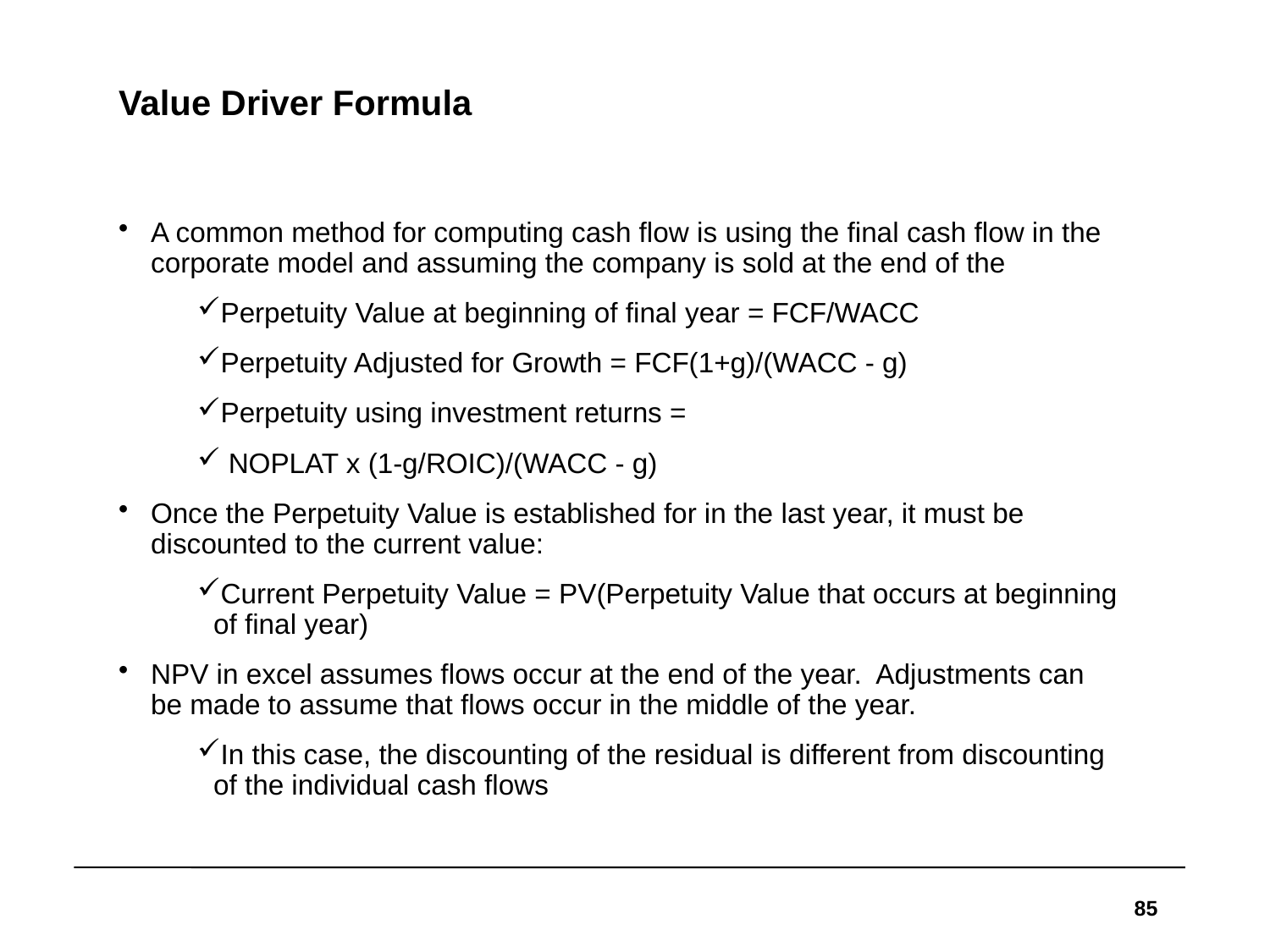

# Value Driver Formula
A common method for computing cash flow is using the final cash flow in the corporate model and assuming the company is sold at the end of the
Perpetuity Value at beginning of final year = FCF/WACC
Perpetuity Adjusted for Growth = FCF(1+g)/(WACC - g)
Perpetuity using investment returns =
 NOPLAT x (1-g/ROIC)/(WACC - g)
Once the Perpetuity Value is established for in the last year, it must be discounted to the current value:
Current Perpetuity Value = PV(Perpetuity Value that occurs at beginning of final year)
NPV in excel assumes flows occur at the end of the year.  Adjustments can be made to assume that flows occur in the middle of the year.
In this case, the discounting of the residual is different from discounting of the individual cash flows